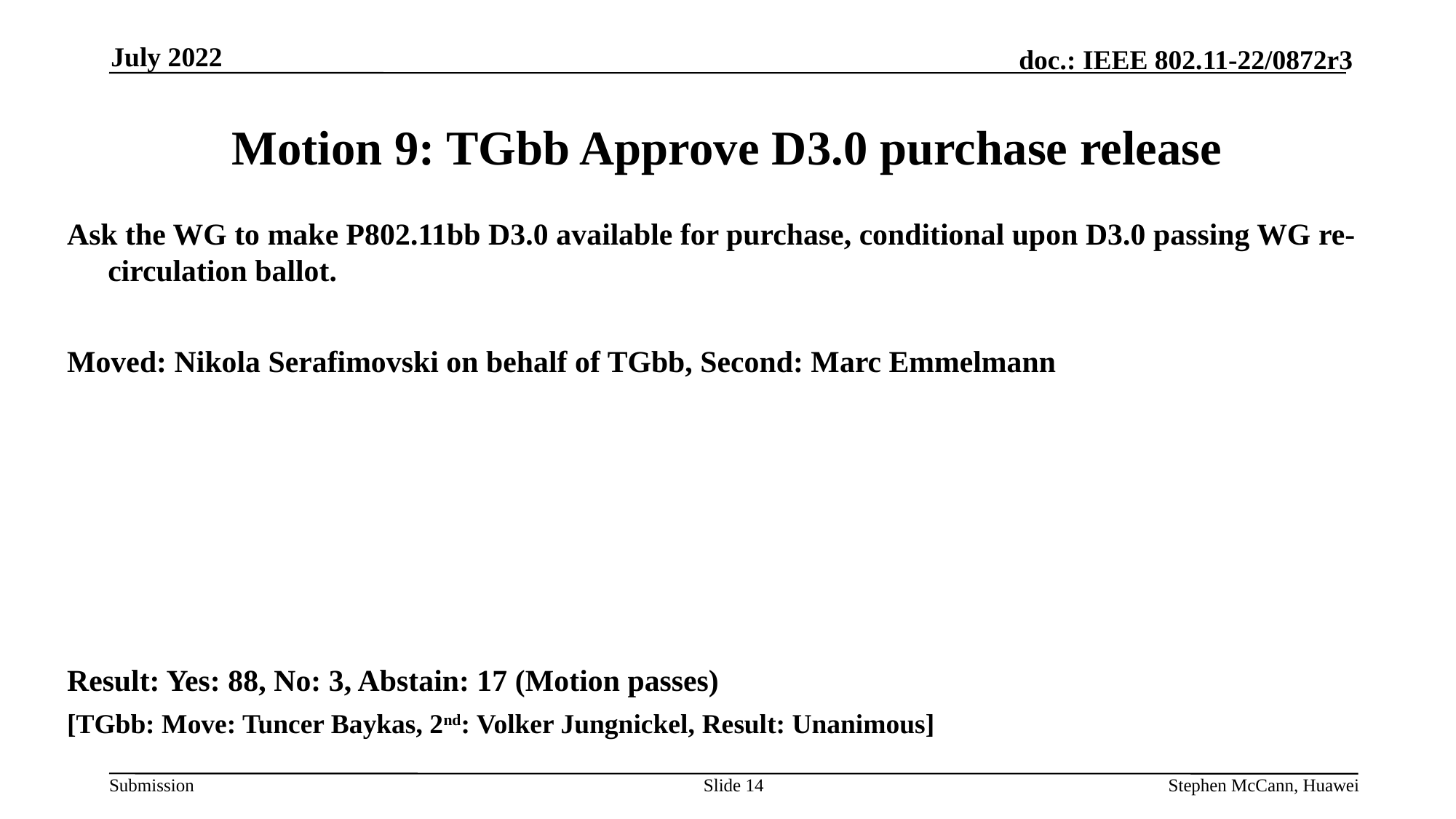

July 2022
# Motion 9: TGbb Approve D3.0 purchase release
Ask the WG to make P802.11bb D3.0 available for purchase, conditional upon D3.0 passing WG re-circulation ballot.

Moved: Nikola Serafimovski on behalf of TGbb, Second: Marc Emmelmann

Result: Yes: 88, No: 3, Abstain: 17 (Motion passes)
[TGbb: Move: Tuncer Baykas, 2nd: Volker Jungnickel, Result: Unanimous]
Slide 14
Stephen McCann, Huawei